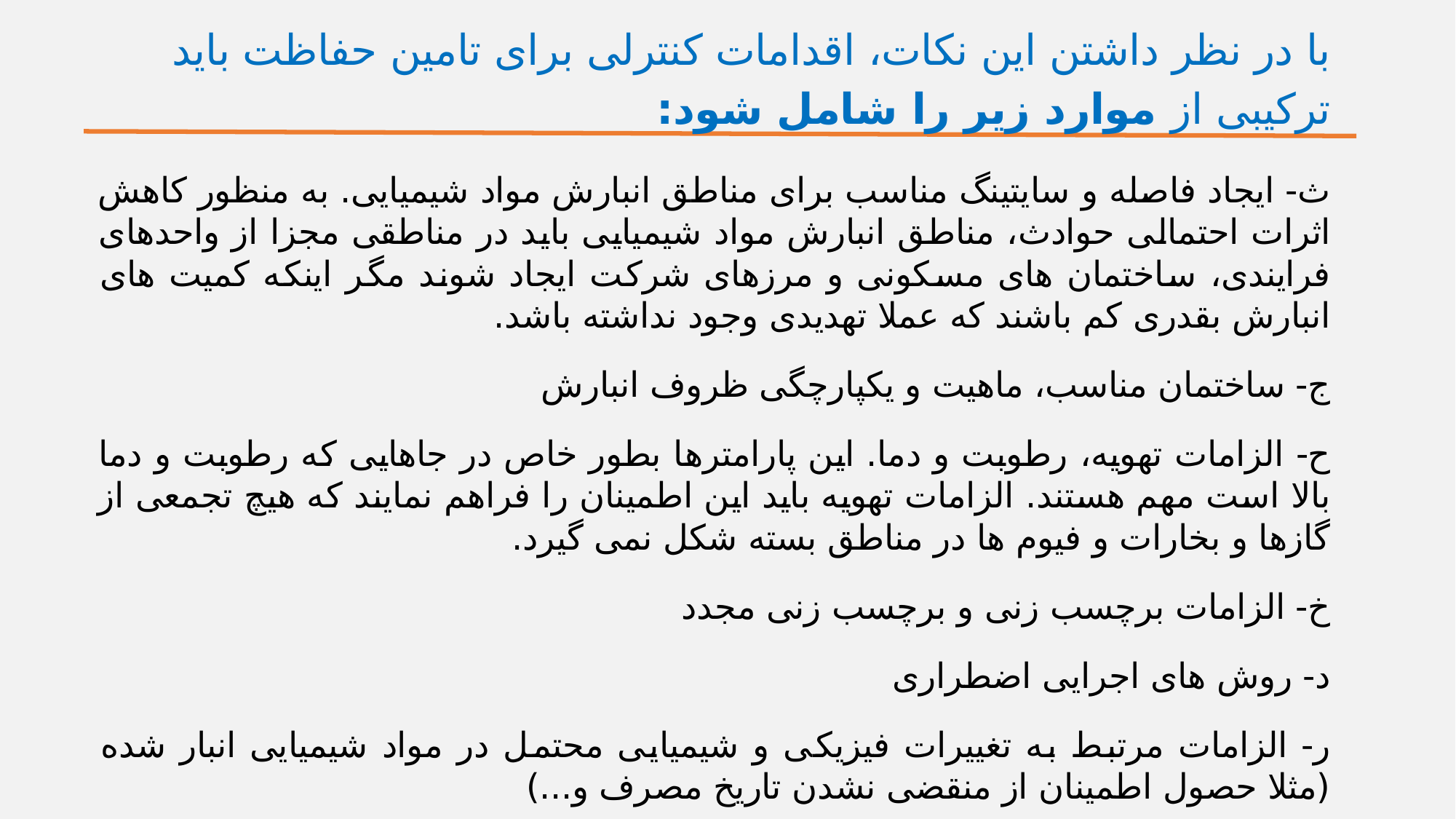

# با در نظر داشتن این نکات، اقدامات کنترلی برای تامین حفاظت باید ترکیبی از موارد زیر را شامل شود:
ث- ایجاد فاصله و سایتینگ مناسب برای مناطق انبارش مواد شیمیایی. به منظور کاهش اثرات احتمالی حوادث، مناطق انبارش مواد شیمیایی باید در مناطقی مجزا از واحدهای فرایندی، ساختمان های مسکونی و مرزهای شرکت ایجاد شوند مگر اینکه کمیت های انبارش بقدری کم باشند که عملا تهدیدی وجود نداشته باشد.
ج- ساختمان مناسب، ماهیت و یکپارچگی ظروف انبارش
ح- الزامات تهویه، رطوبت و دما. این پارامترها بطور خاص در جاهایی که رطوبت و دما بالا است مهم هستند. الزامات تهویه باید این اطمینان را فراهم نمایند که هیچ تجمعی از گازها و بخارات و فیوم ها در مناطق بسته شکل نمی گیرد.
خ- الزامات برچسب زنی و برچسب زنی مجدد
د- روش های اجرایی اضطراری
ر- الزامات مرتبط به تغییرات فیزیکی و شیمیایی محتمل در مواد شیمیایی انبار شده (مثلا حصول اطمینان از منقضی نشدن تاریخ مصرف و...)
ذ- استفاده از سیستم های پایش و مانیتورینگ